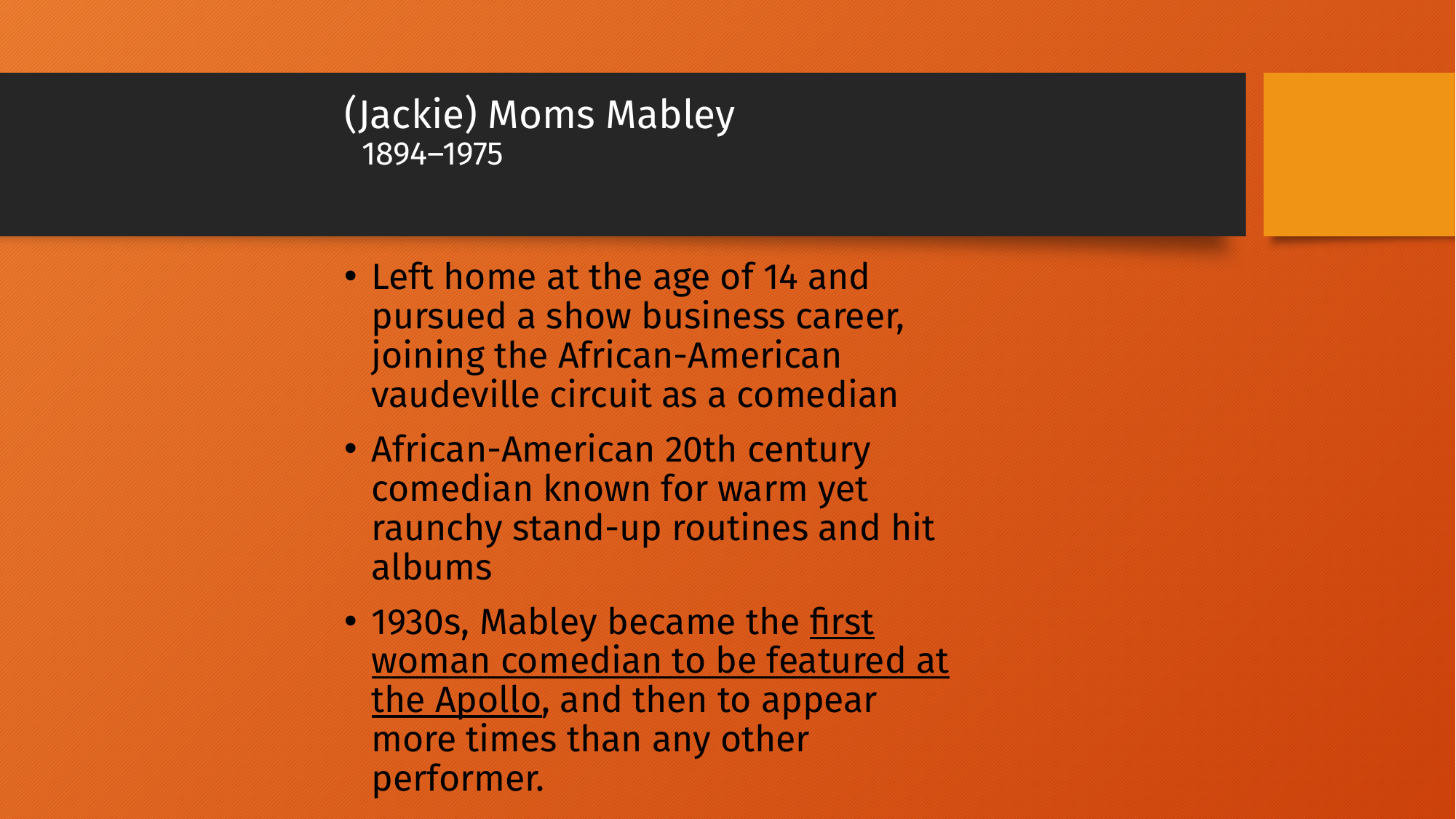

# (Jackie) Moms Mabley                                 1894–1975
Left home at the age of 14 and pursued a show business career, joining the African-American vaudeville circuit as a comedian
African-American 20th century comedian known for warm yet raunchy stand-up routines and hit albums
1930s, Mabley became the first woman comedian to be featured at the Apollo, and then to appear more times than any other performer.